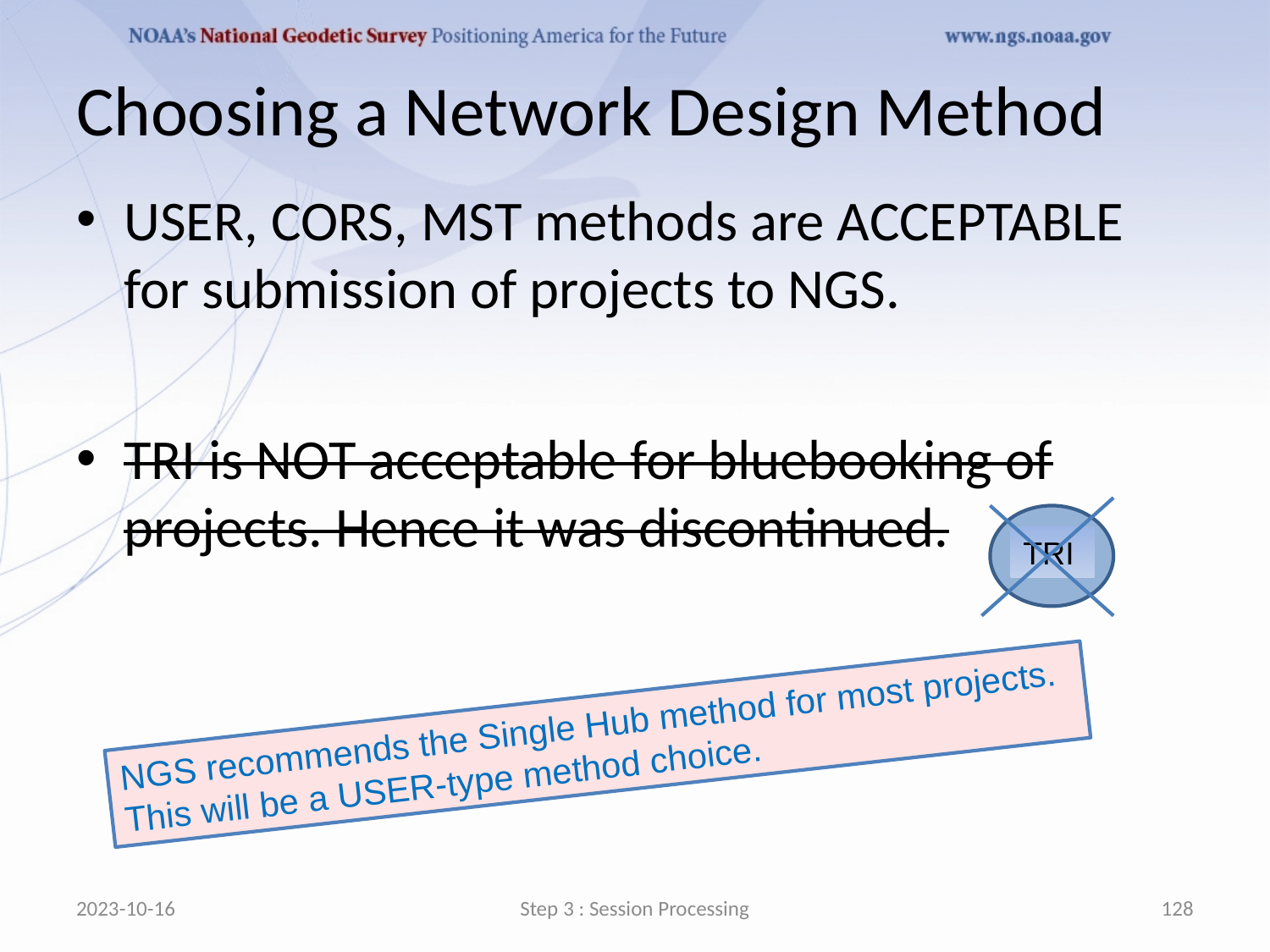

# Choosing a Network Design Method
USER, CORS, MST methods are ACCEPTABLE for submission of projects to NGS.

TRI is NOT acceptable for bluebooking of projects. Hence it was discontinued.

TRI
NGS recommends the Single Hub method for most projects.
This will be a USER-type method choice.
2023-10-16
Step 3 : Session Processing
128